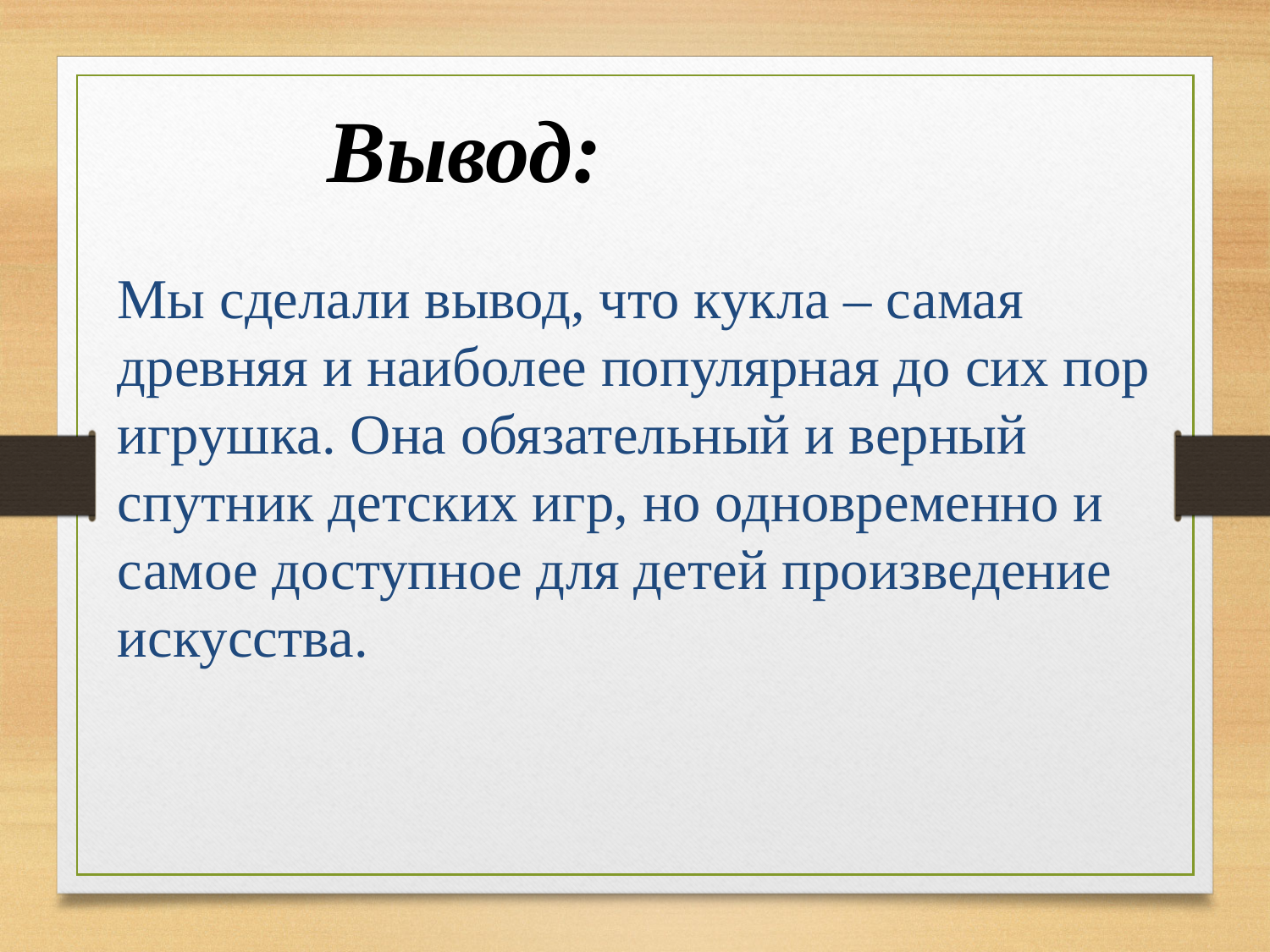

Вывод:
Мы сделали вывод, что кукла – самая древняя и наиболее популярная до сих пор игрушка. Она обязательный и верный спутник детских игр, но одновременно и самое доступное для детей произведение искусства.